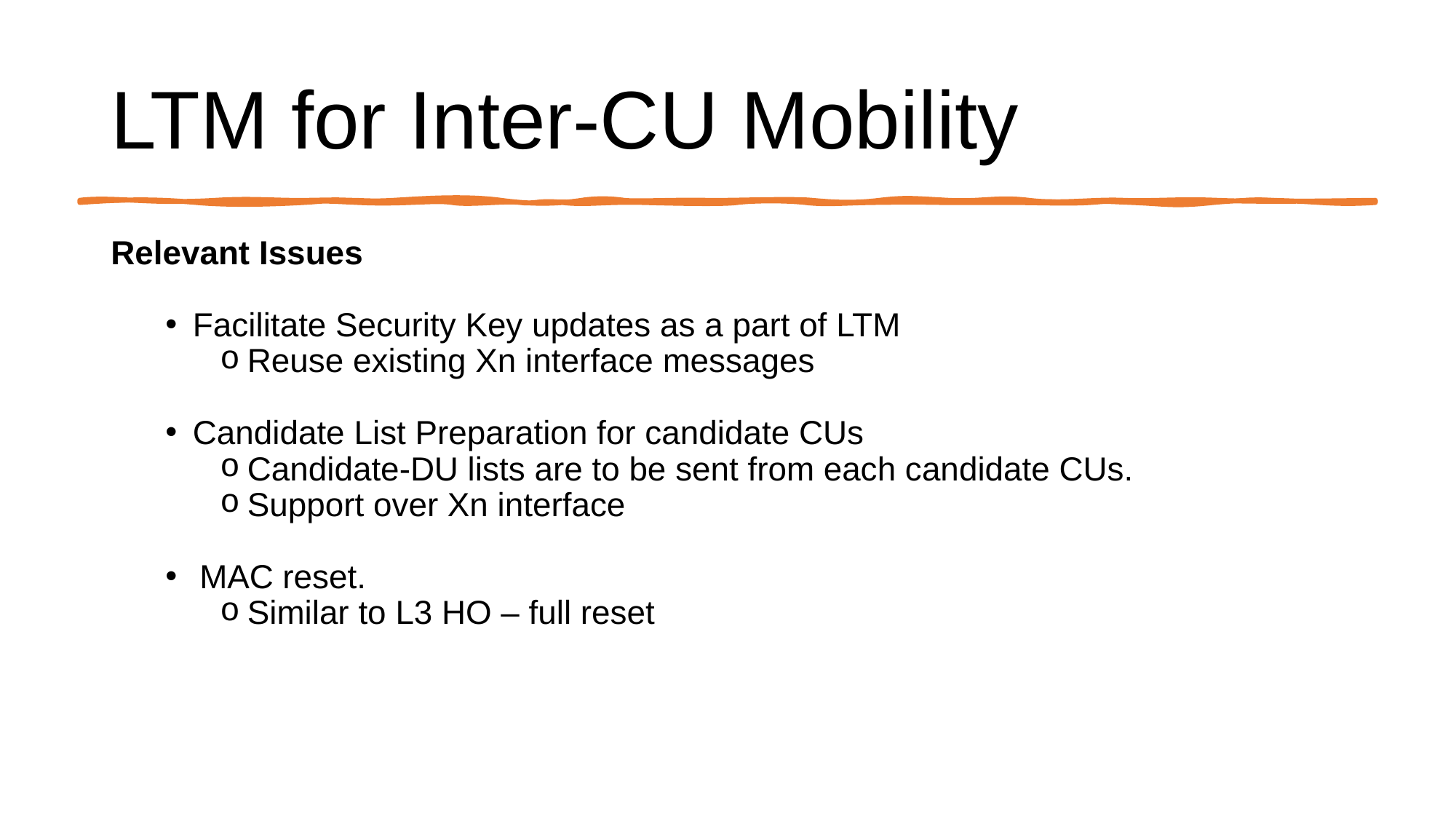

# LTM for Inter-CU Mobility

Relevant Issues

Facilitate Security Key updates as a part of LTM
Reuse existing Xn interface messages

Candidate List Preparation for candidate CUs
Candidate-DU lists are to be sent from each candidate CUs.
Support over Xn interface

MAC reset.
Similar to L3 HO – full reset